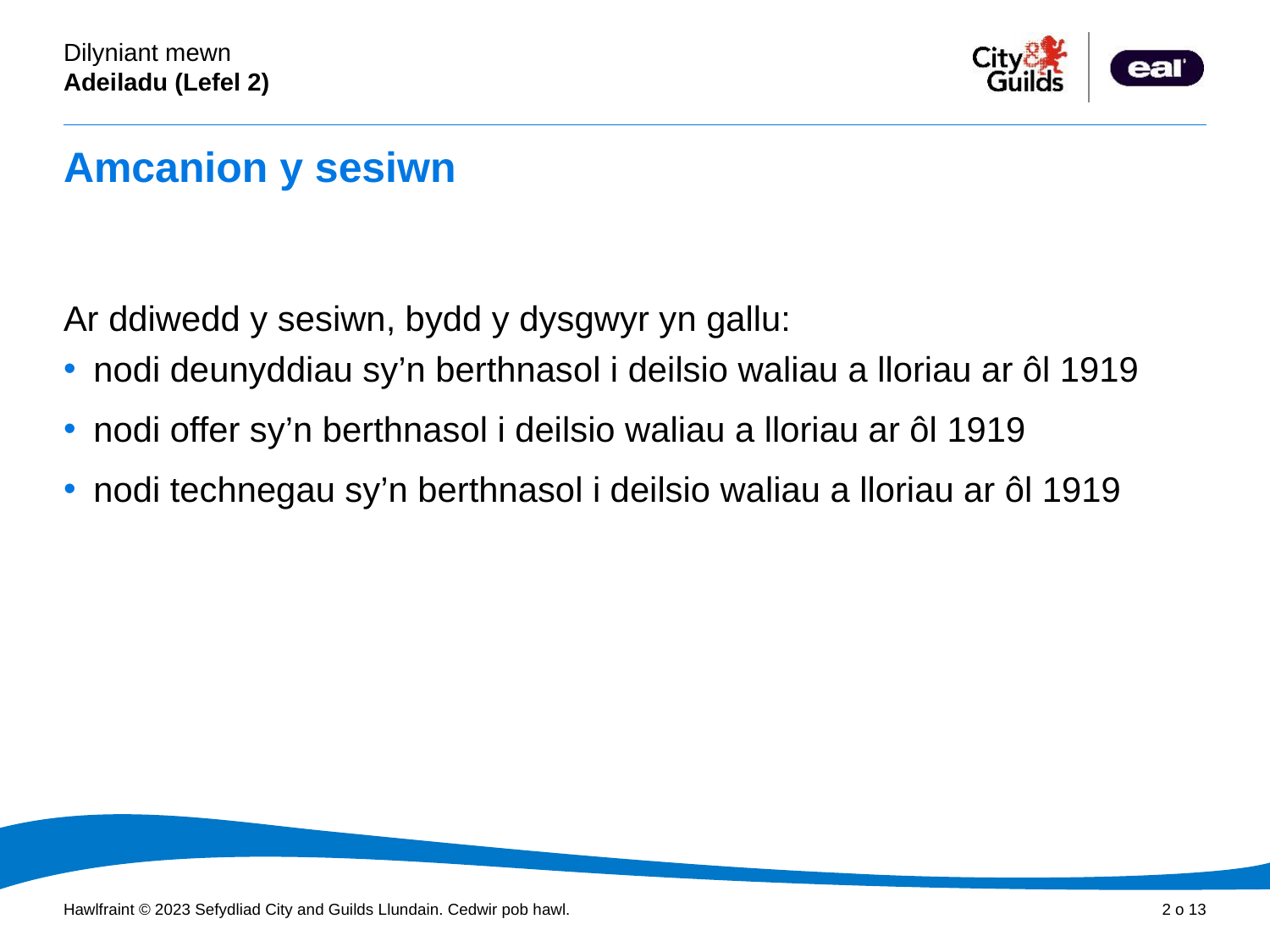

# Amcanion y sesiwn
Ar ddiwedd y sesiwn, bydd y dysgwyr yn gallu:
nodi deunyddiau sy’n berthnasol i deilsio waliau a lloriau ar ôl 1919
nodi offer sy’n berthnasol i deilsio waliau a lloriau ar ôl 1919
nodi technegau sy’n berthnasol i deilsio waliau a lloriau ar ôl 1919